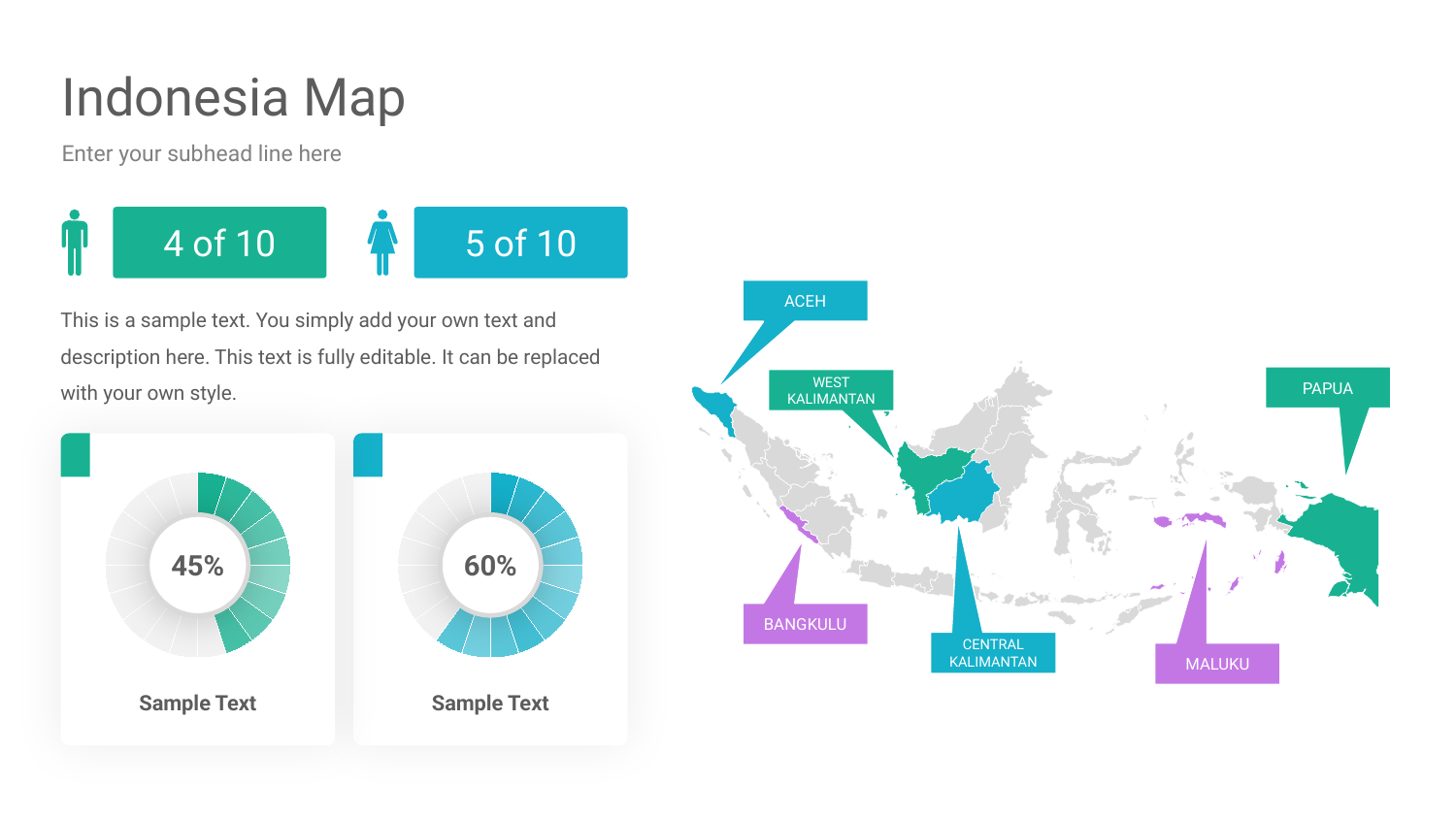

# Indonesia Map
Enter your subhead line here
4 of 10
5 of 10

ACEH
This is a sample text. You simply add your own text and description here. This text is fully editable. It can be replaced with your own style.

PAPUA

WEST
KALIMANTAN

45%

60%

BANGKULU

CENTRAL
KALIMANTAN

MALUKU
Sample Text
Sample Text